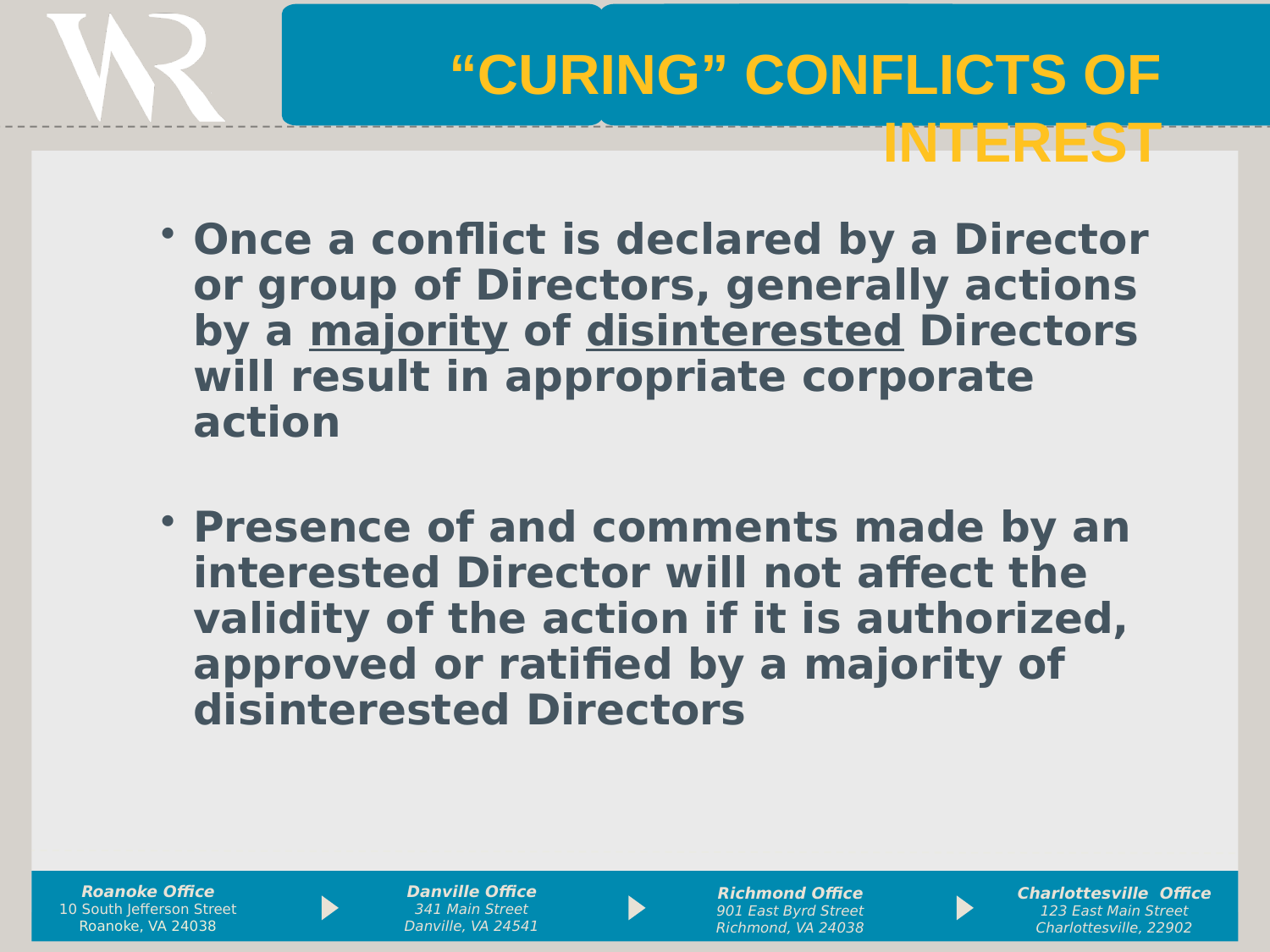

“Curing” Conflicts of Interest
Once a conflict is declared by a Director or group of Directors, generally actions by a majority of disinterested Directors will result in appropriate corporate action
Presence of and comments made by an interested Director will not affect the validity of the action if it is authorized, approved or ratified by a majority of disinterested Directors